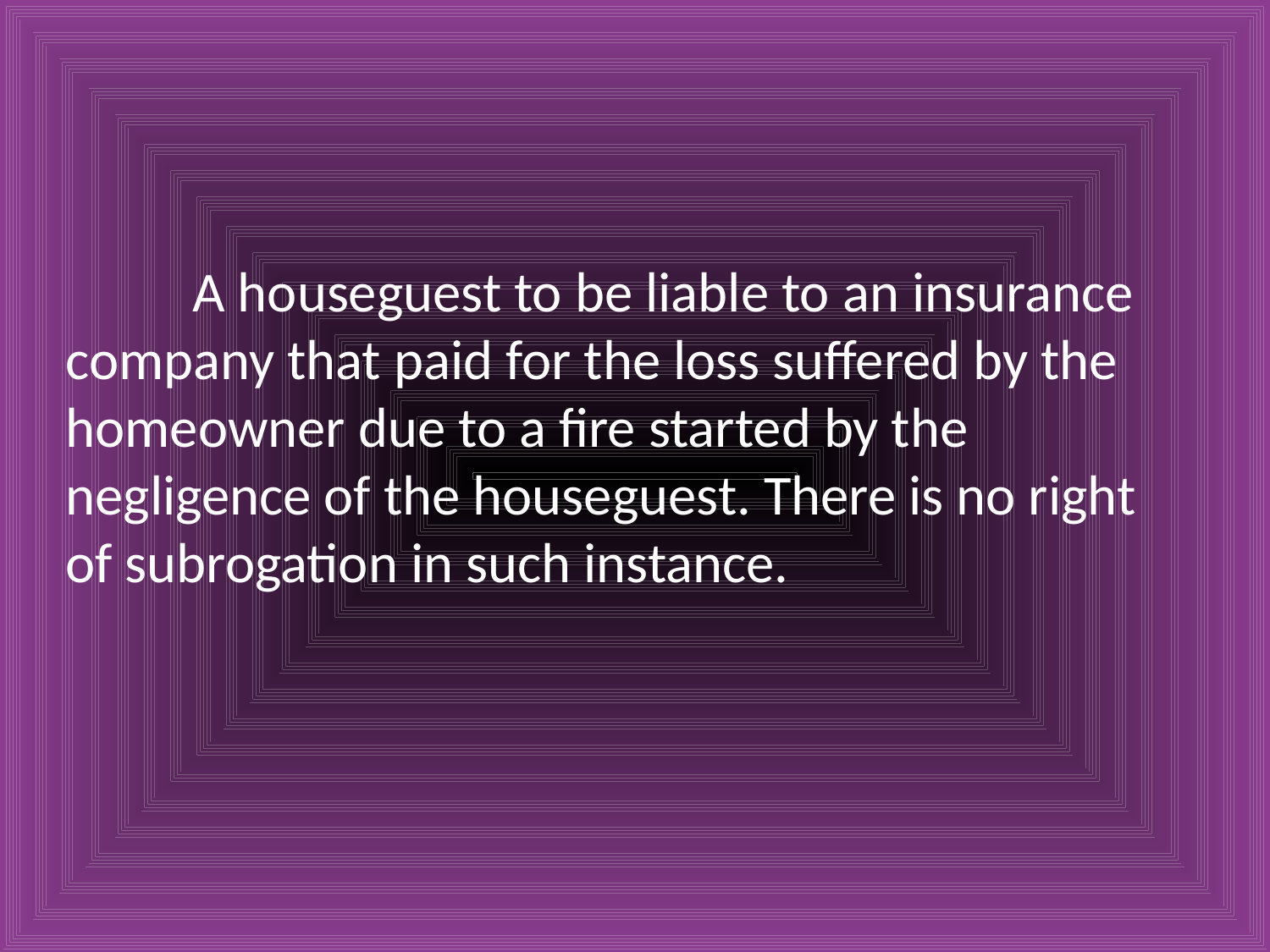

A houseguest to be liable to an insurance company that paid for the loss suffered by the homeowner due to a fire started by the negligence of the houseguest. There is no right of subrogation in such instance.